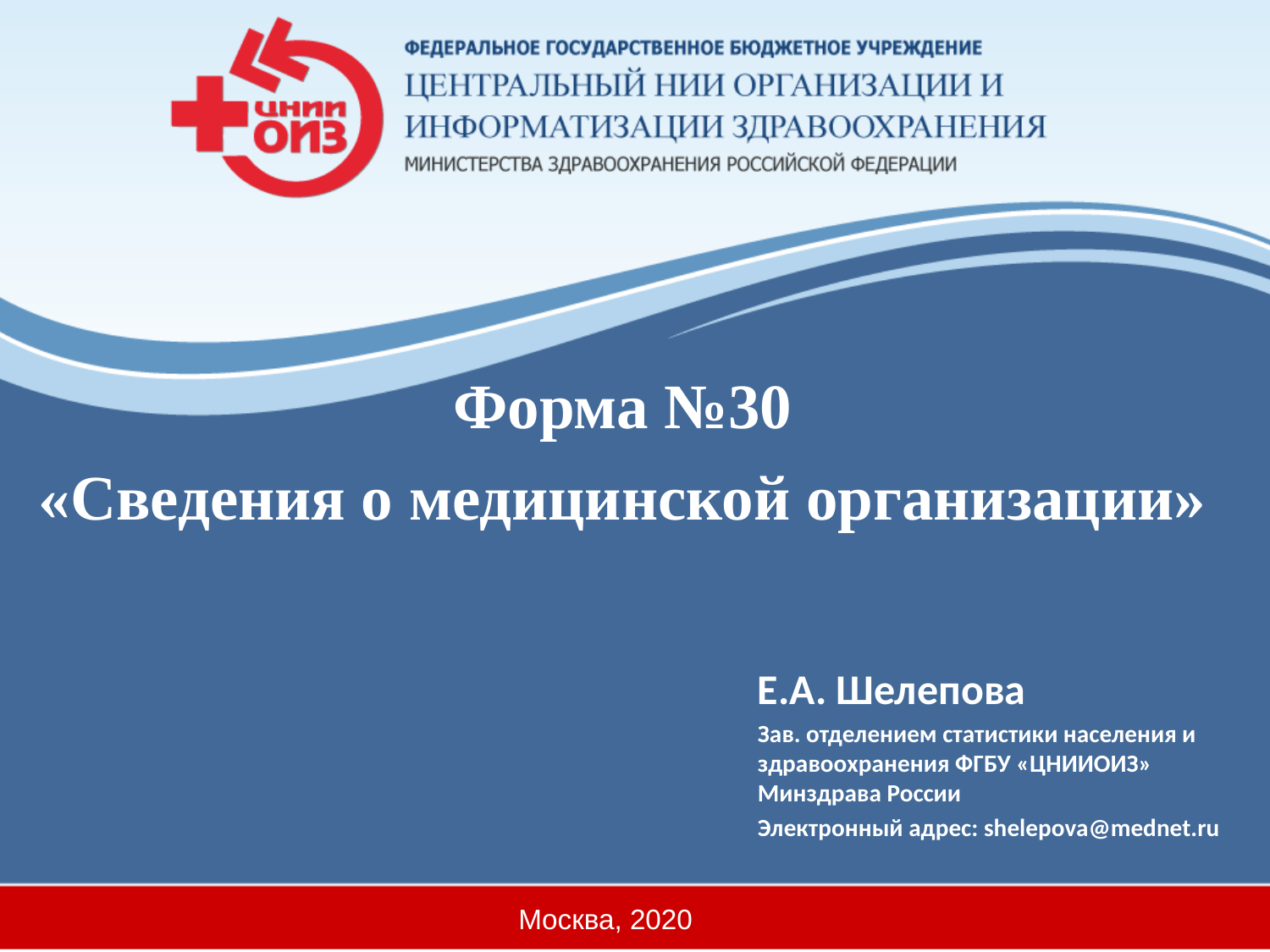

# Форма №30 «Сведения о медицинской организации»
Е.А. Шелепова
Зав. отделением статистики населения и здравоохранения ФГБУ «ЦНИИОИЗ» Минздрава России
Электронный адрес: shelepova@mednet.ru
Москва, 2020